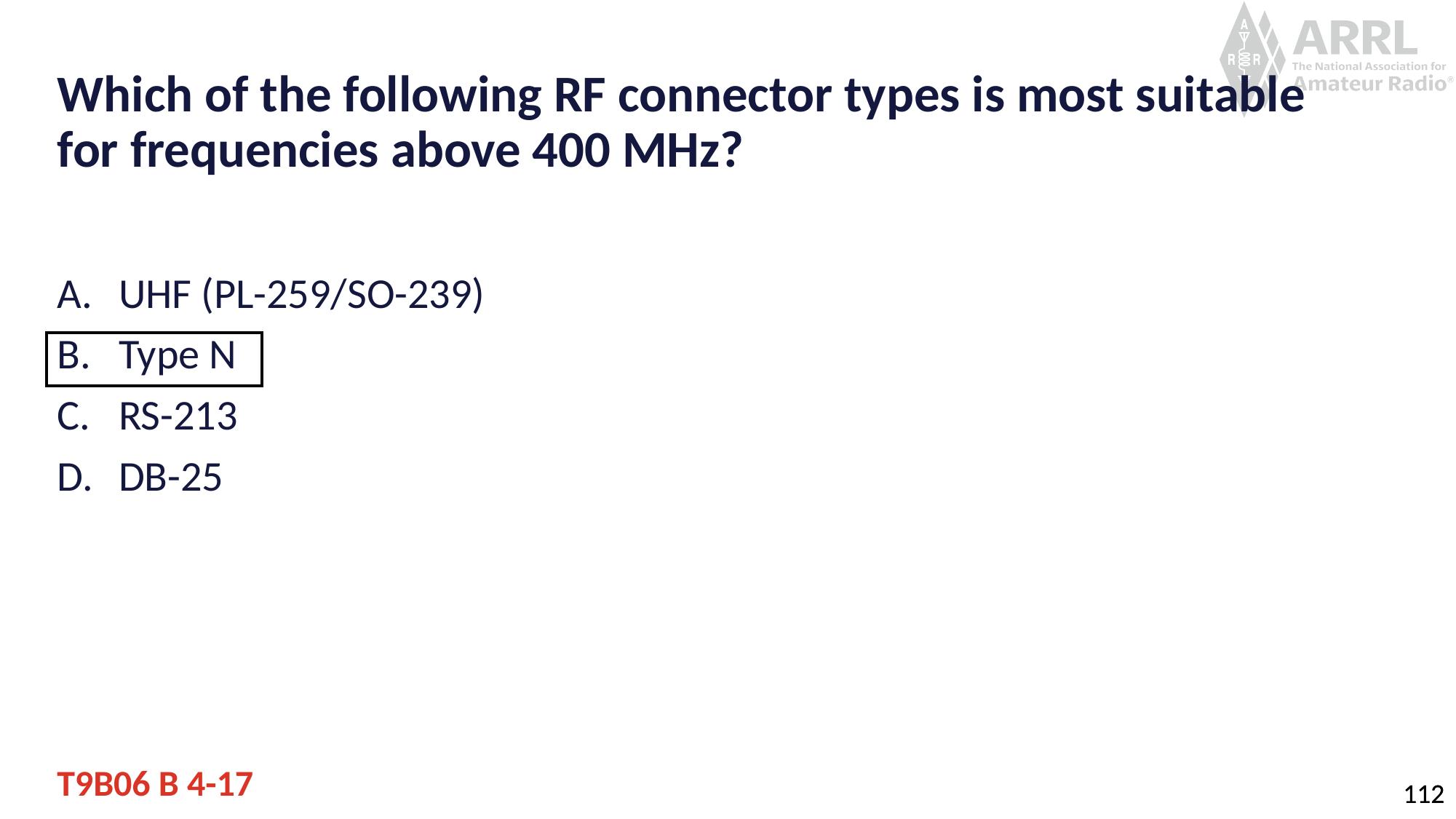

# Which of the following RF connector types is most suitable for frequencies above 400 MHz?
UHF (PL-259/SO-239)
Type N
RS-213
DB-25

T9B06 B 4-17